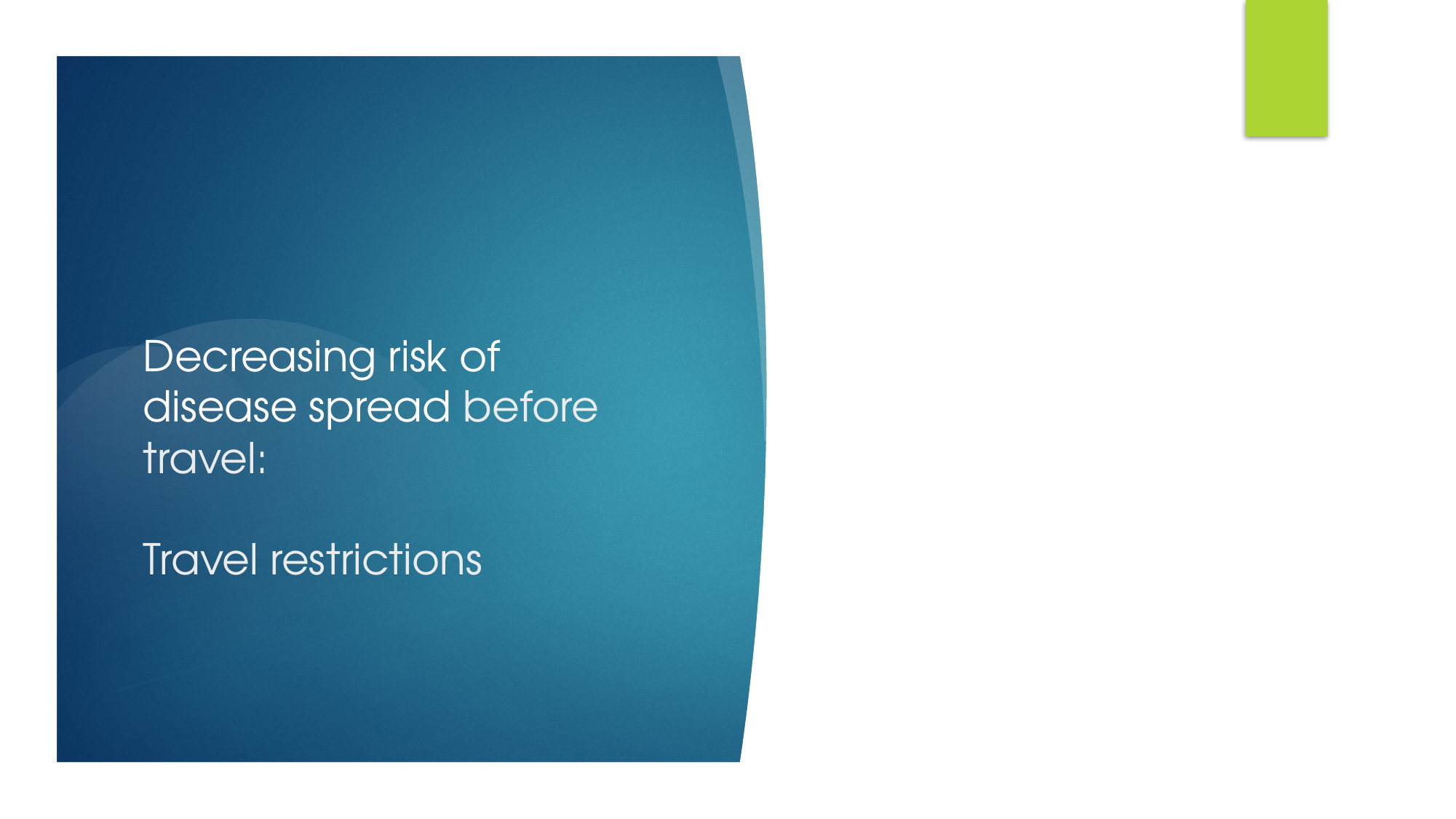

4
# Decreasing risk of disease spread before travel: Travel restrictions